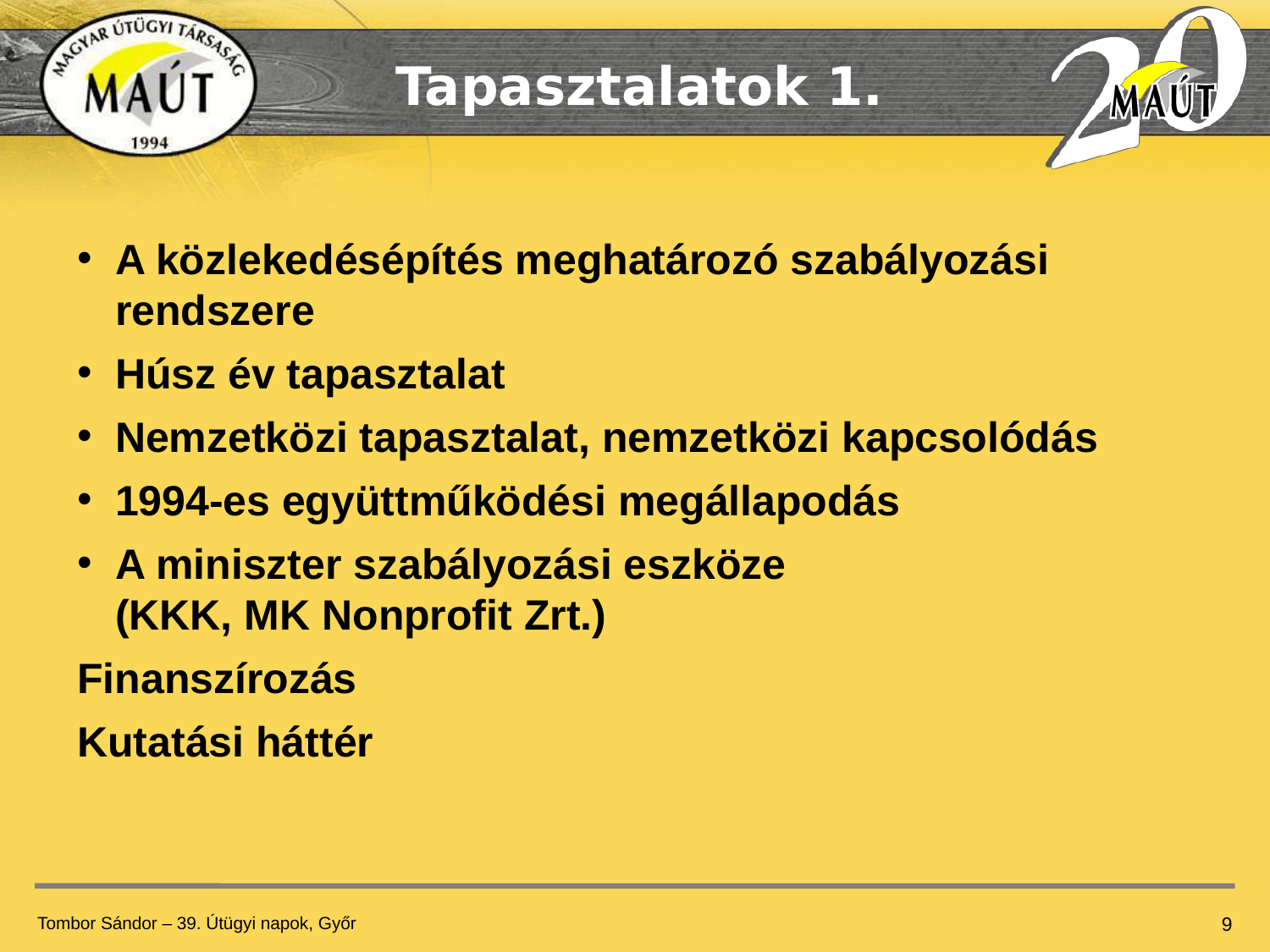

Tapasztalatok 1.
A közlekedésépítés meghatározó szabályozási rendszere
Húsz év tapasztalat
Nemzetközi tapasztalat, nemzetközi kapcsolódás
1994-es együttműködési megállapodás
A miniszter szabályozási eszköze
(KKK, MK Nonprofit Zrt.)
Finanszírozás
Kutatási háttér